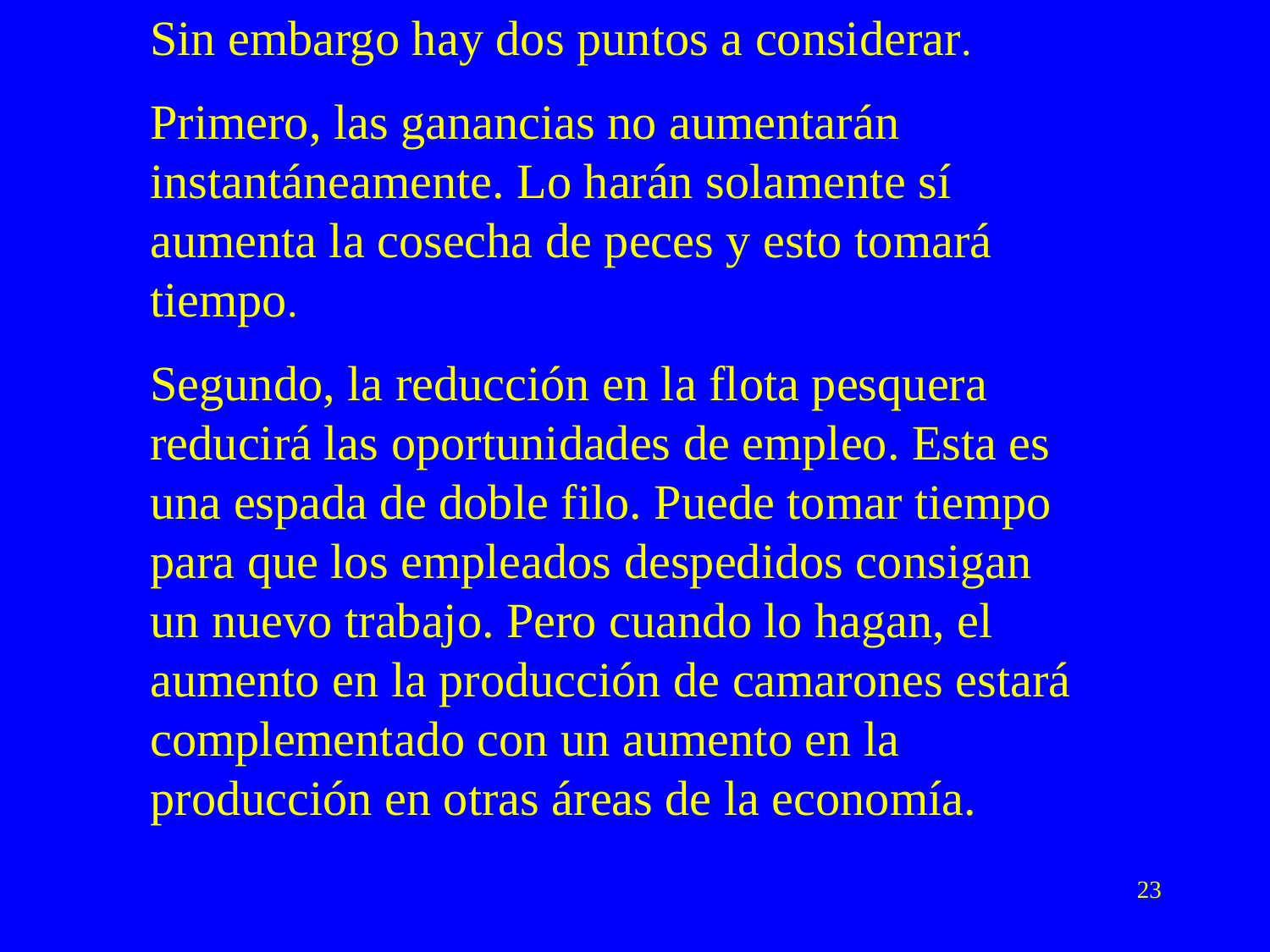

Sin embargo hay dos puntos a considerar.
Primero, las ganancias no aumentarán instantáneamente. Lo harán solamente sí aumenta la cosecha de peces y esto tomará tiempo.
Segundo, la reducción en la flota pesquera reducirá las oportunidades de empleo. Esta es una espada de doble filo. Puede tomar tiempo para que los empleados despedidos consigan un nuevo trabajo. Pero cuando lo hagan, el aumento en la producción de camarones estará complementado con un aumento en la producción en otras áreas de la economía.
23